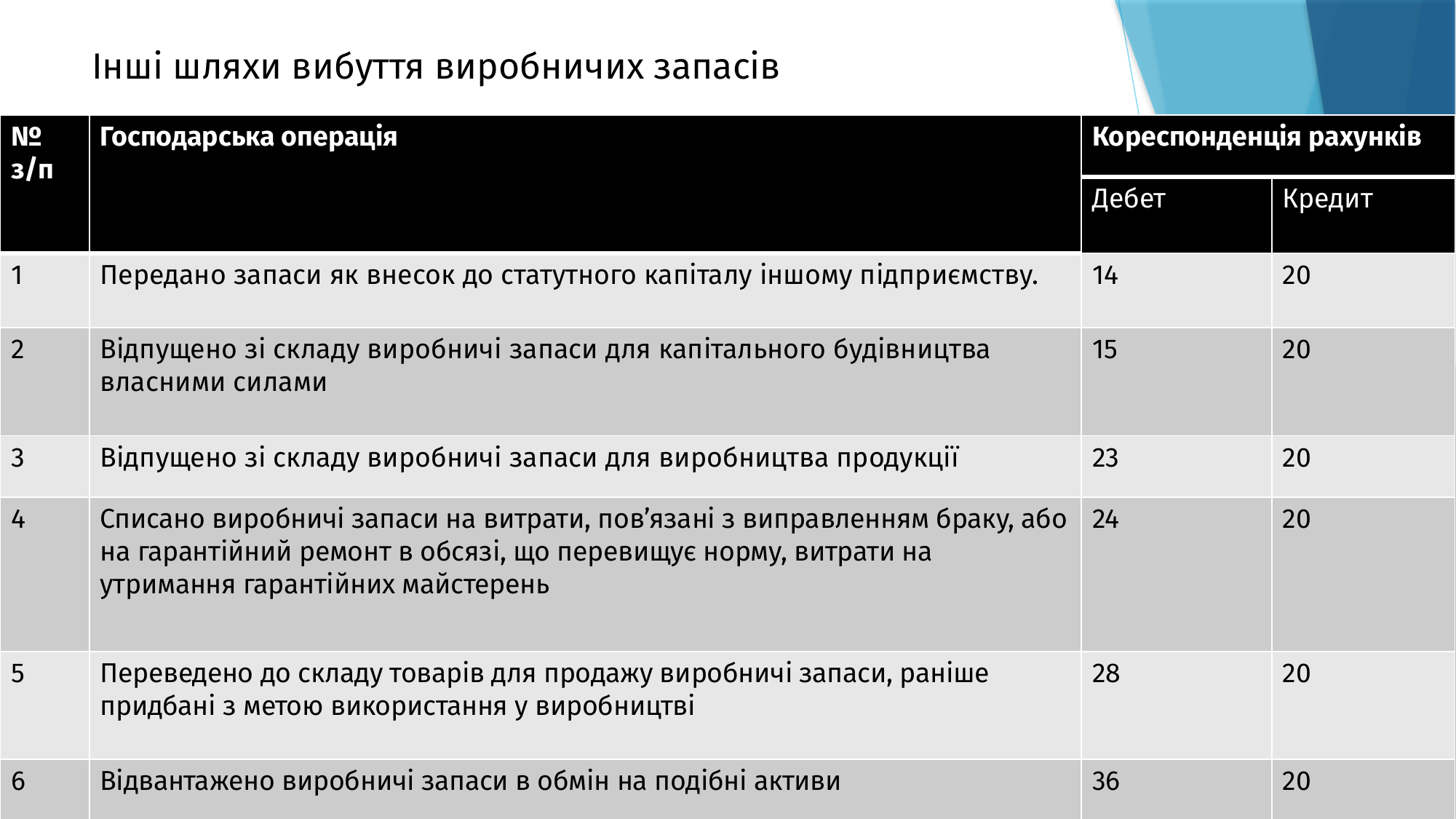

Інші шляхи вибуття виробничих запасів
| № з/п | Господарська операція | Кореспонденція рахунків |  |
| --- | --- | --- | --- |
|  |  | Дебет | Кредит |
| 1 | Передано запаси як внесок до статутного капіталу іншому підприємству. | 14 | 20 |
| 2 | Відпущено зі складу виробничі запаси для капітального будівництва власними силами | 15 | 20 |
| 3 | Відпущено зі складу виробничі запаси для виробництва продукції | 23 | 20 |
| 4 | Списано виробничі запаси на витрати, пов’язані з виправленням браку, або на гарантійний ремонт в обсязі, що перевищує норму, витрати на утримання гарантійних майстерень | 24 | 20 |
| 5 | Переведено до складу товарів для продажу виробничі запаси, раніше придбані з метою використання у виробництві | 28 | 20 |
| 6 | Відвантажено виробничі запаси в обмін на подібні активи | 36 | 20 |